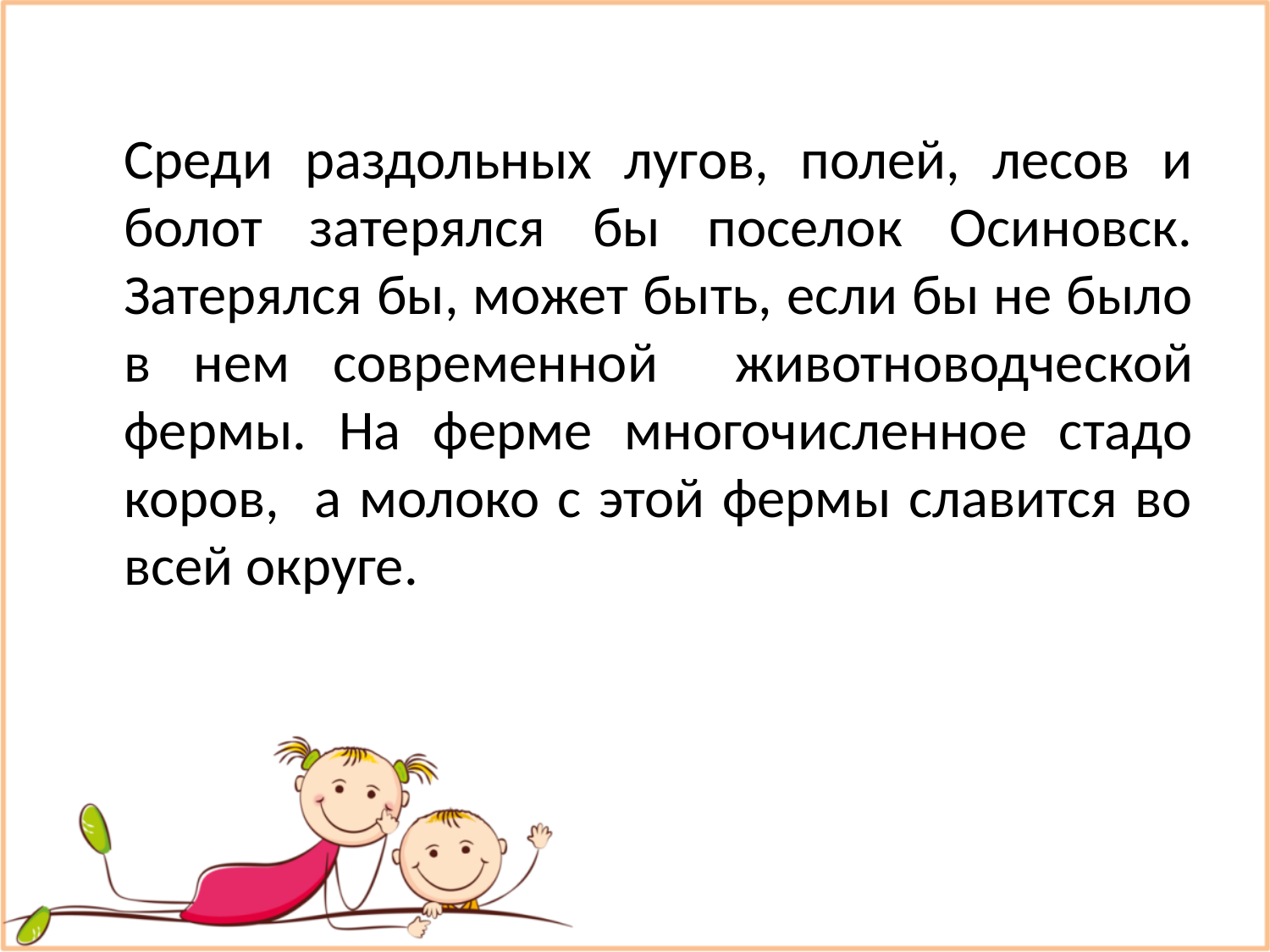

Среди раздольных лугов, полей, лесов и болот затерялся бы поселок Осиновск. Затерялся бы, может быть, если бы не было в нем современной	 животноводческой фермы. На ферме многочисленное стадо коров,  а молоко с этой фермы славится во всей округе.